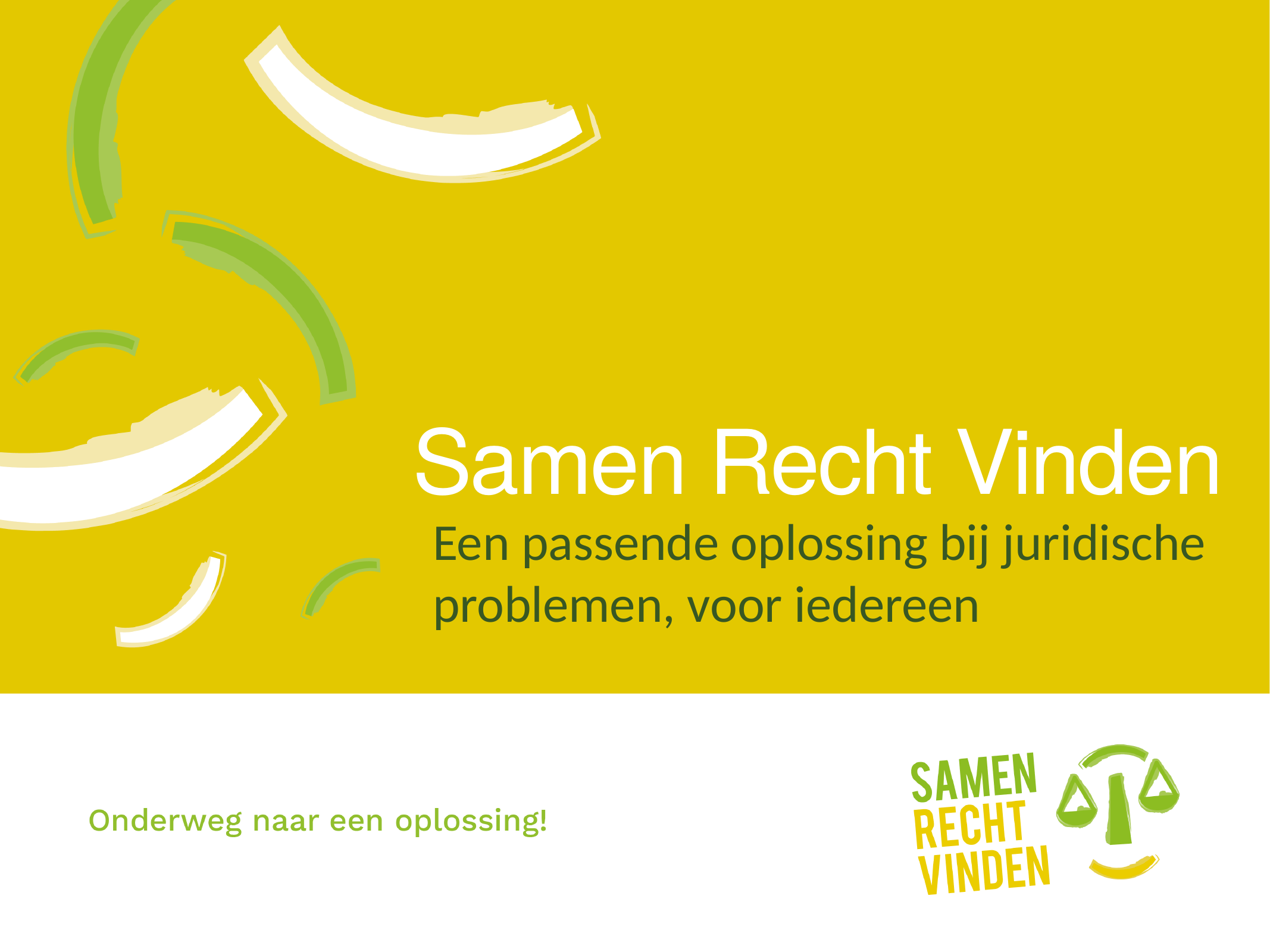

# Samen Recht Vinden
Een passende oplossing bij juridische problemen, voor iedereen​